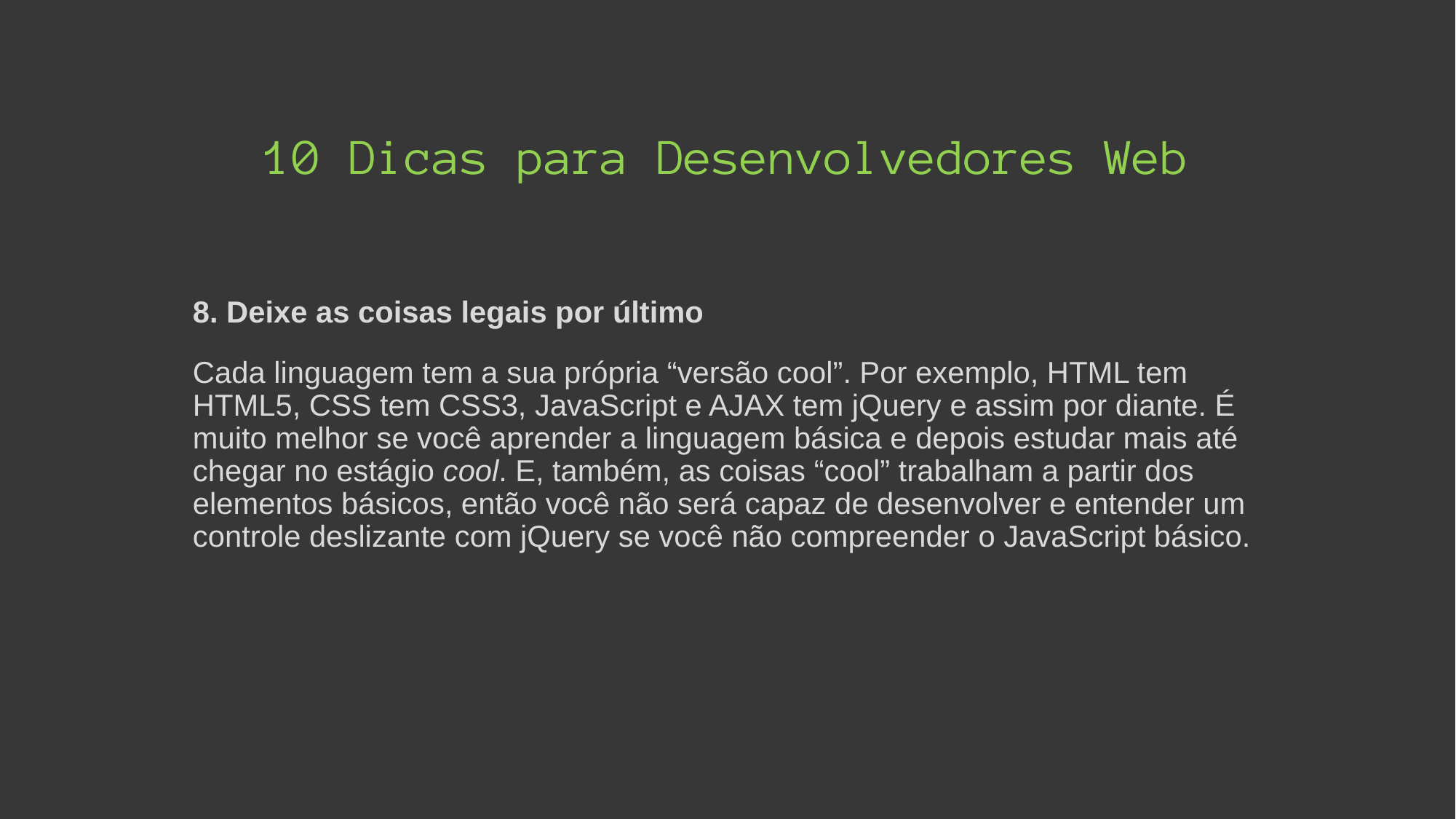

# 10 Dicas para Desenvolvedores Web

8. Deixe as coisas legais por último
Cada linguagem tem a sua própria “versão cool”. Por exemplo, HTML tem HTML5, CSS tem CSS3, JavaScript e AJAX tem jQuery e assim por diante. É muito melhor se você aprender a linguagem básica e depois estudar mais até chegar no estágio cool. E, também, as coisas “cool” trabalham a partir dos elementos básicos, então você não será capaz de desenvolver e entender um controle deslizante com jQuery se você não compreender o JavaScript básico.